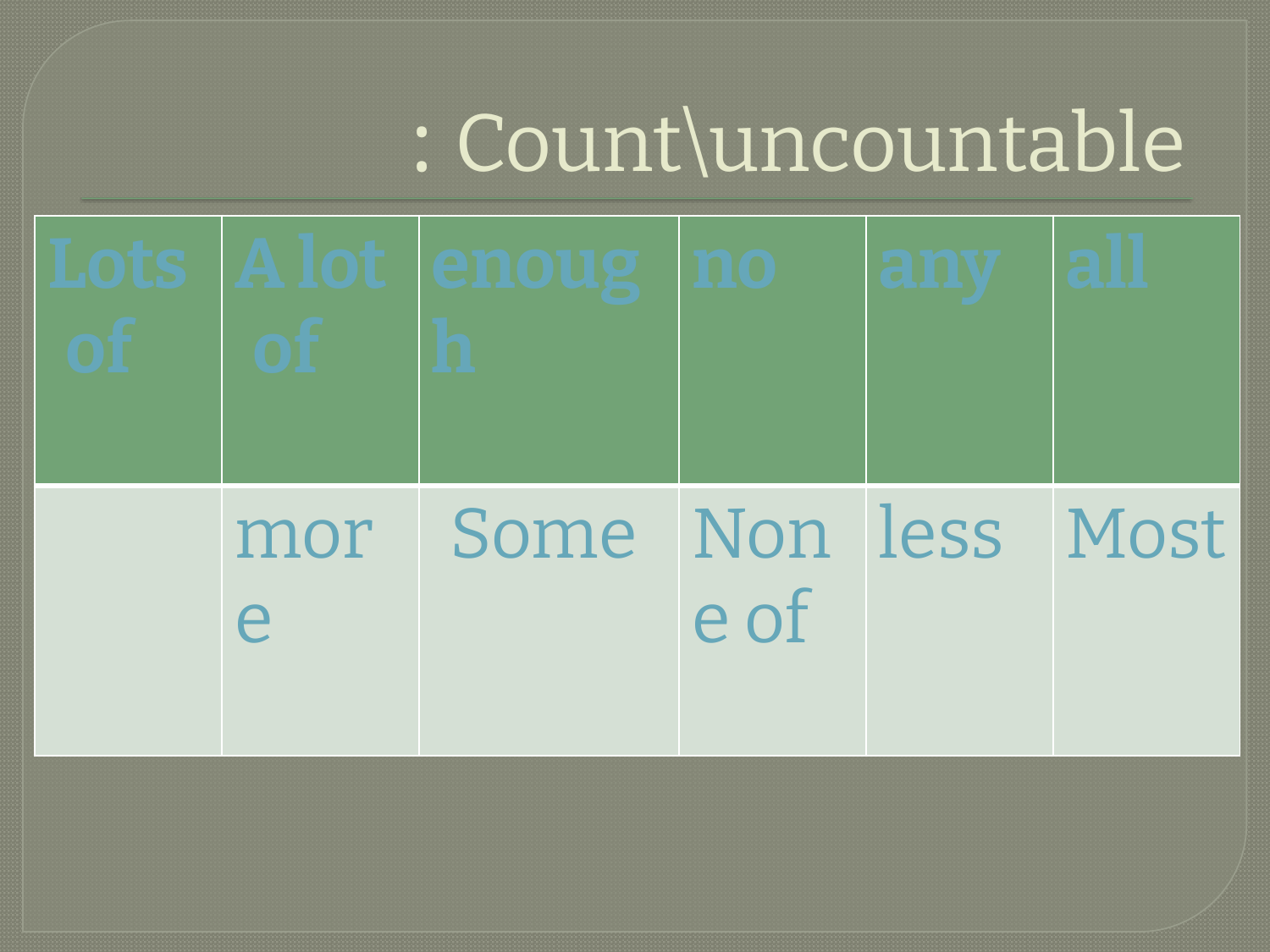

# Count\uncountable :
| Lots of | A lot of | enough | no | any | all |
| --- | --- | --- | --- | --- | --- |
|  | more | Some | None of | less | Most |